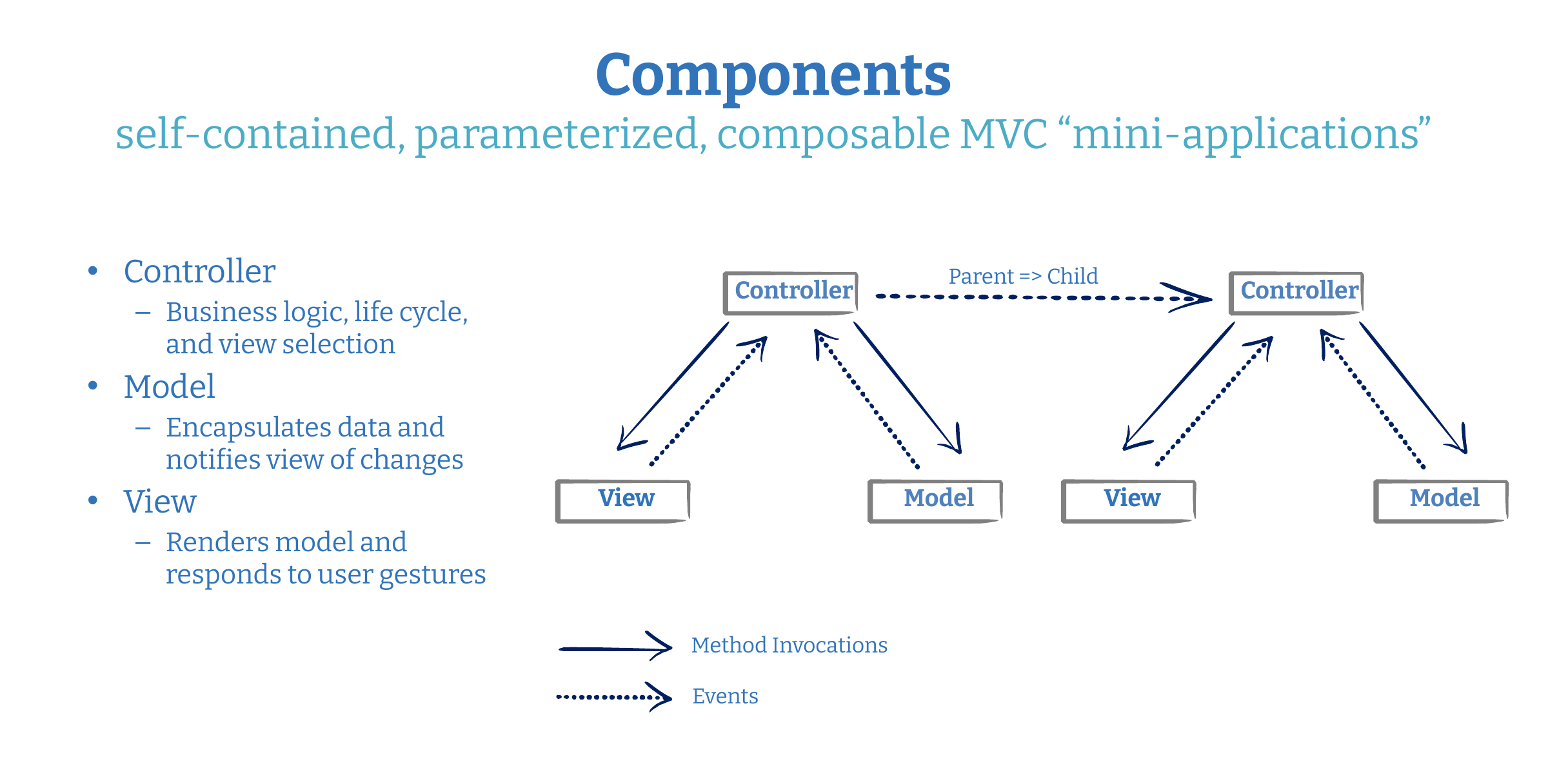

# Components self-contained, parameterized, composable MVC “mini-applications”
Controller
Business logic, life cycle, and view selection
Model
Encapsulates data and notifies view of changes
View
Renders model and responds to user gestures
Parent => Child
Controller

View
Model
Controller

View
Model

Method Invocations

Events